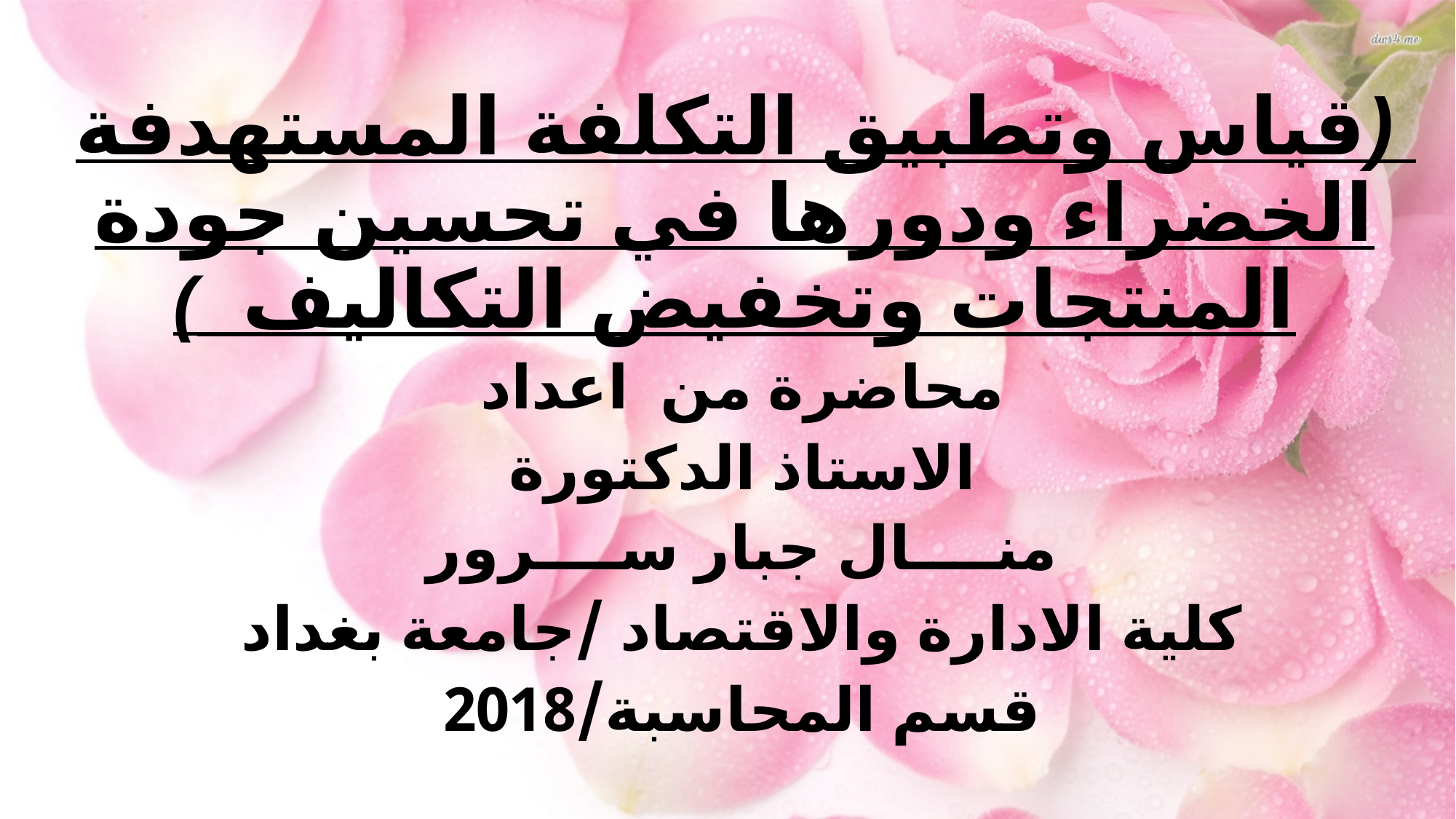

# (قياس وتطبيق التكلفة المستهدفة الخضراء ودورها في تحسين جودة المنتجات وتخفيض التكاليف  )
محاضرة من  اعداد
الاستاذ الدكتورة
منــــال جبار ســــرور
كلية الادارة والاقتصاد /جامعة بغداد
قسم المحاسبة/2018